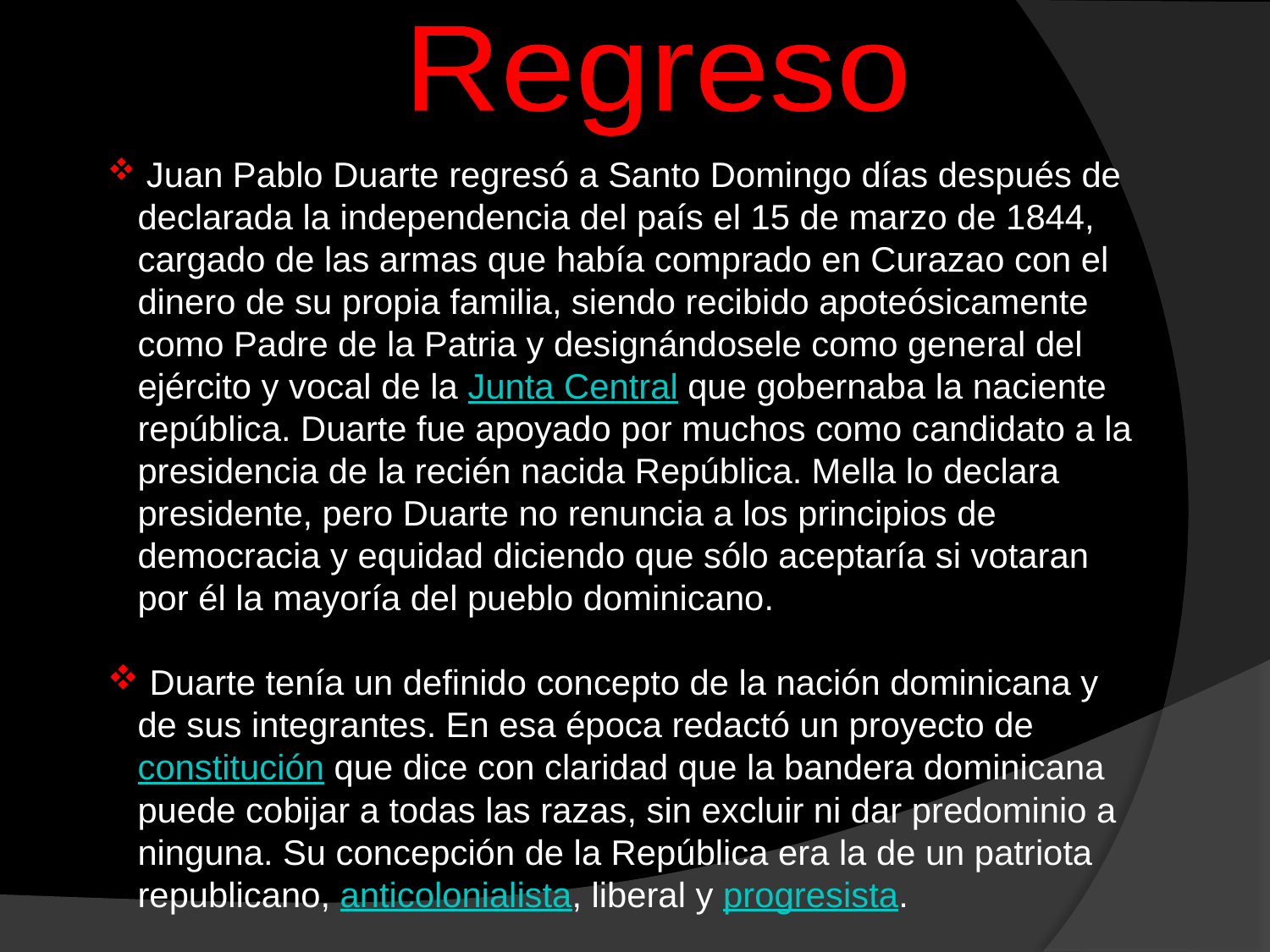

Regreso
 Juan Pablo Duarte regresó a Santo Domingo días después de declarada la independencia del país el 15 de marzo de 1844, cargado de las armas que había comprado en Curazao con el dinero de su propia familia, siendo recibido apoteósicamente como Padre de la Patria y designándosele como general del ejército y vocal de la Junta Central que gobernaba la naciente república. Duarte fue apoyado por muchos como candidato a la presidencia de la recién nacida República. Mella lo declara presidente, pero Duarte no renuncia a los principios de democracia y equidad diciendo que sólo aceptaría si votaran por él la mayoría del pueblo dominicano.

 Duarte tenía un definido concepto de la nación dominicana y de sus integrantes. En esa época redactó un proyecto de constitución que dice con claridad que la bandera dominicana puede cobijar a todas las razas, sin excluir ni dar predominio a ninguna. Su concepción de la República era la de un patriota republicano, anticolonialista, liberal y progresista.